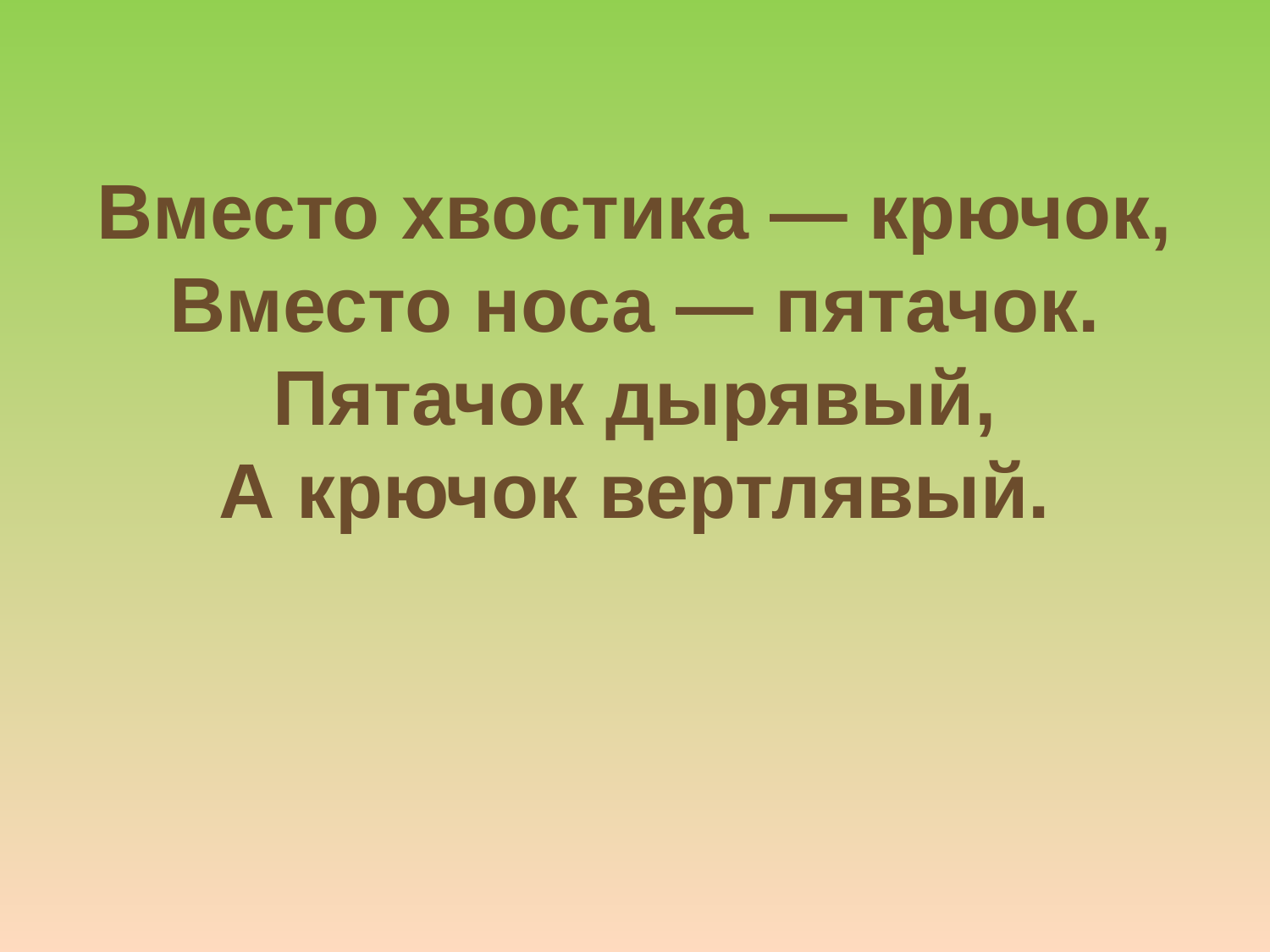

# Вместо хвостика — крючок, Вместо носа — пятачок. Пятачок дырявый, А крючок вертлявый.